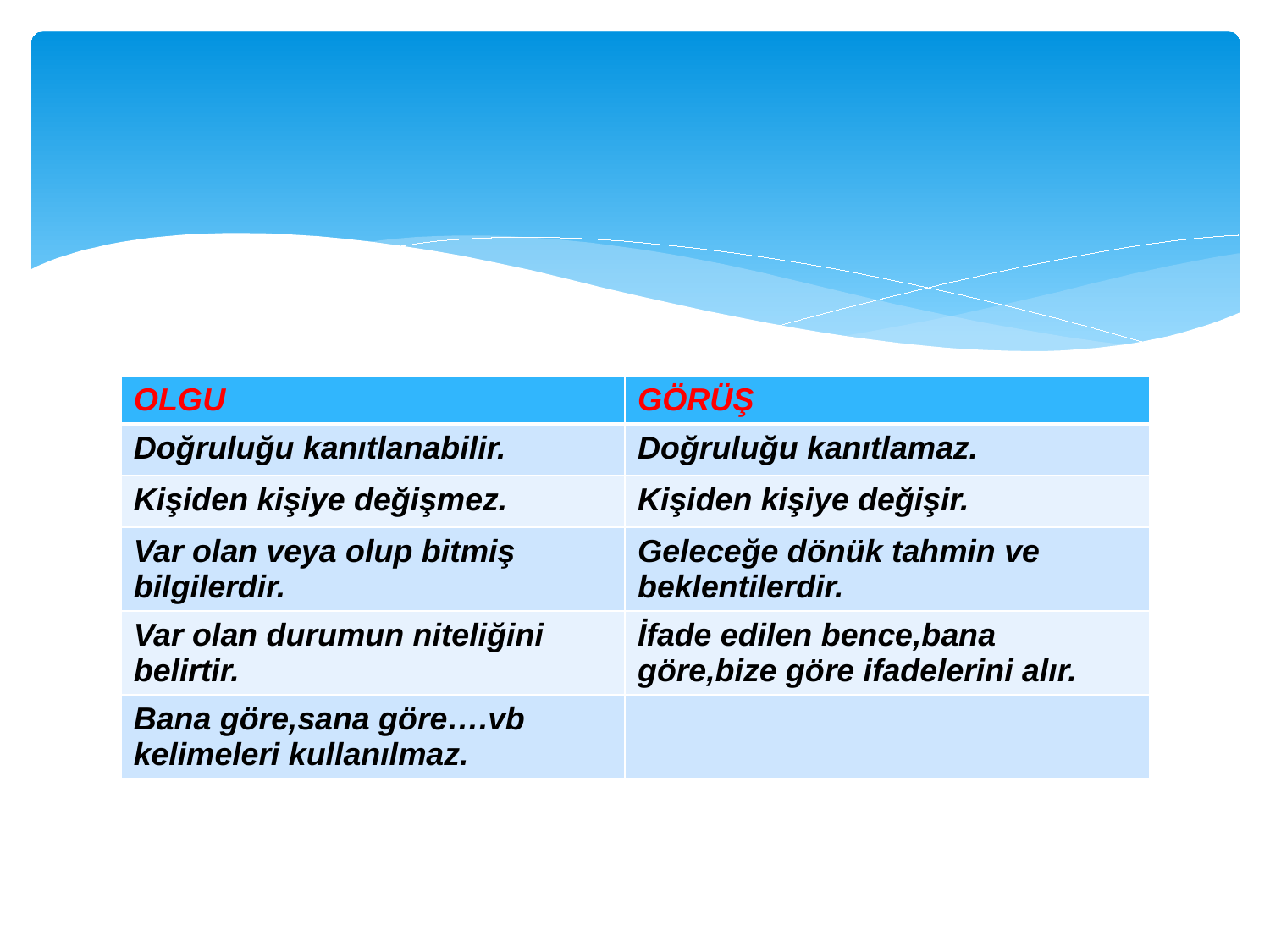

#
| OLGU | GÖRÜŞ |
| --- | --- |
| Doğruluğu kanıtlanabilir. | Doğruluğu kanıtlamaz. |
| Kişiden kişiye değişmez. | Kişiden kişiye değişir. |
| Var olan veya olup bitmiş bilgilerdir. | Geleceğe dönük tahmin ve beklentilerdir. |
| Var olan durumun niteliğini belirtir. | İfade edilen bence,bana göre,bize göre ifadelerini alır. |
| Bana göre,sana göre….vb kelimeleri kullanılmaz. |  |